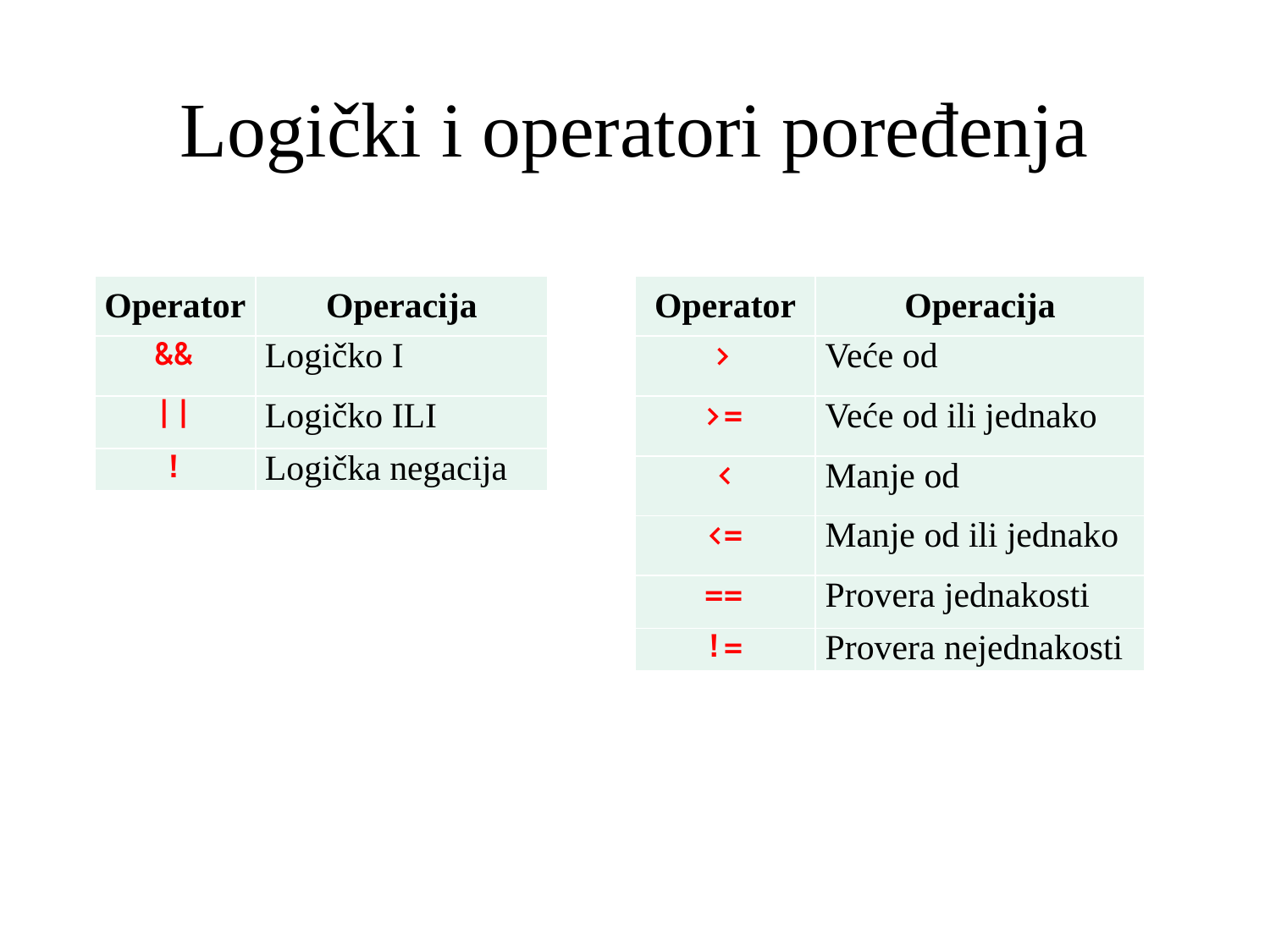

# Logički i operatori poređenja
| Operator | Operacija |
| --- | --- |
| && | Logičko I |
| || | Logičko ILI |
| ! | Logička negacija |
| Operator | Operacija |
| --- | --- |
| > | Veće od |
| >= | Veće od ili jednako |
| < | Manje od |
| <= | Manje od ili jednako |
| == | Provera jednakosti |
| != | Provera nejednakosti |